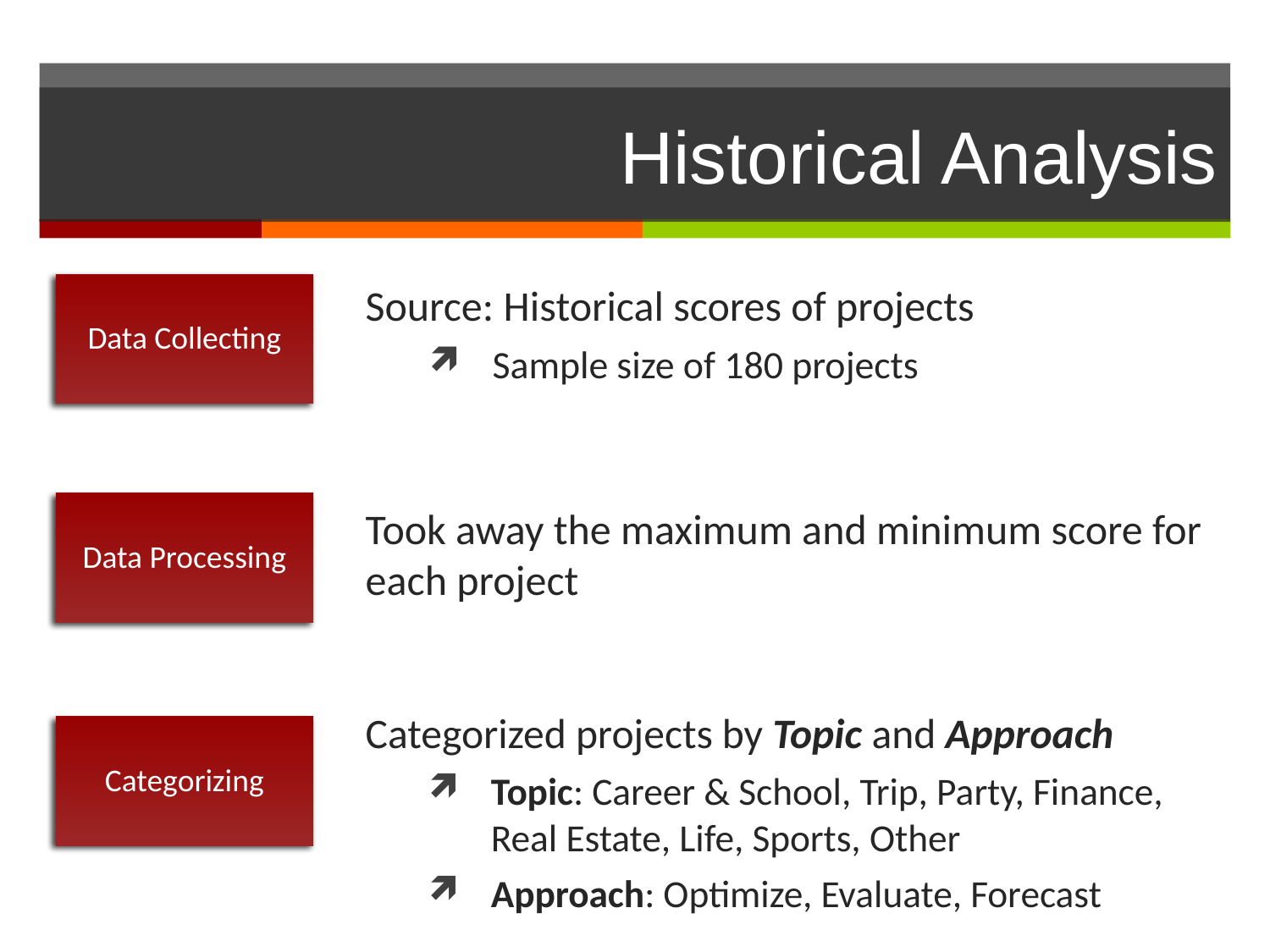

# Historical Analysis
Source: Historical scores of projects
Sample size of 180 projects

Data Collecting

Data Processing
Took away the maximum and minimum score for each project
Categorized projects by Topic and Approach
Topic: Career & School, Trip, Party, Finance, Real Estate, Life, Sports, Other
Approach: Optimize, Evaluate, Forecast

Categorizing